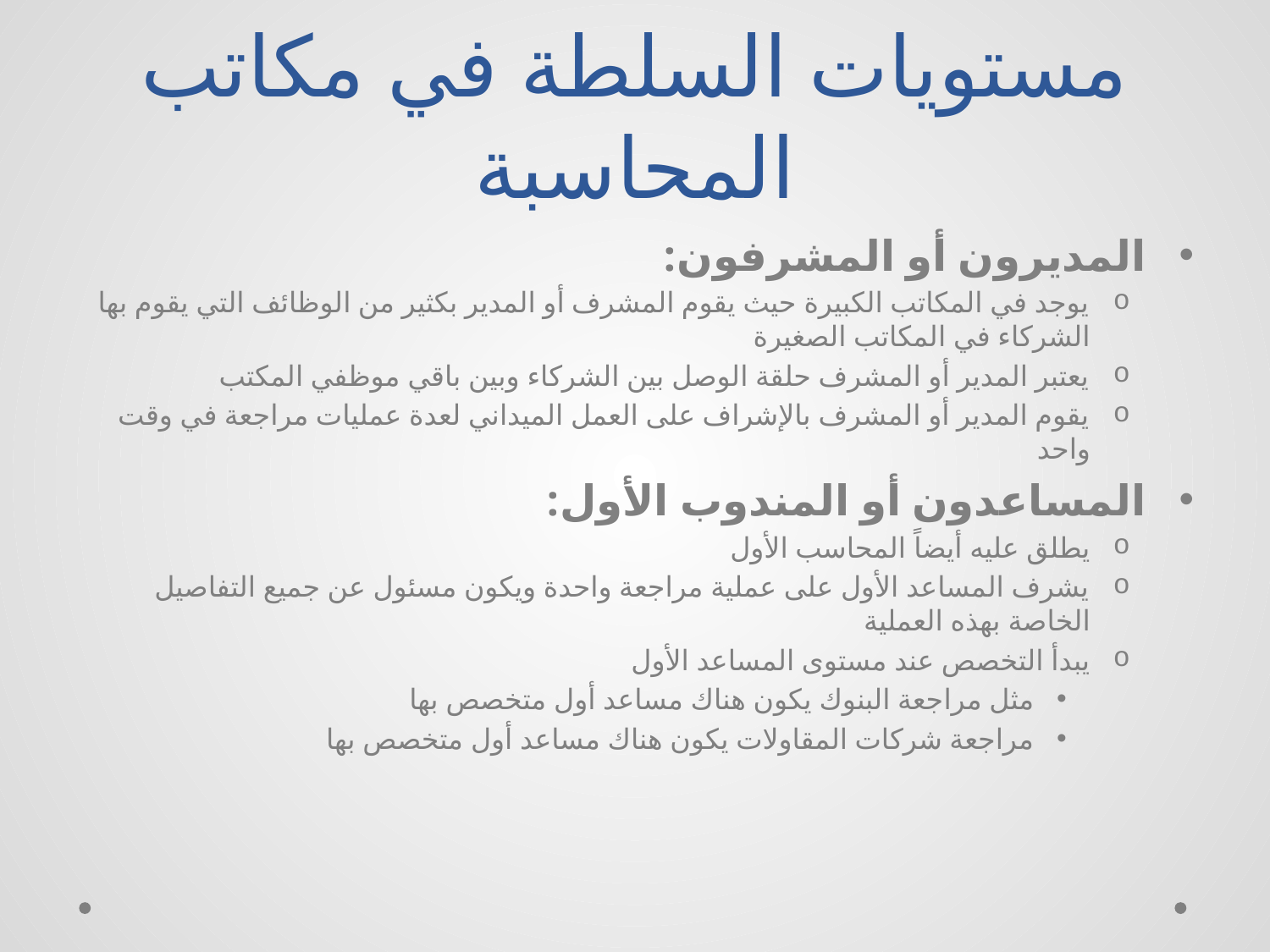

# مستويات السلطة في مكاتب المحاسبة
المديرون أو المشرفون:
يوجد في المكاتب الكبيرة حيث يقوم المشرف أو المدير بكثير من الوظائف التي يقوم بها الشركاء في المكاتب الصغيرة
يعتبر المدير أو المشرف حلقة الوصل بين الشركاء وبين باقي موظفي المكتب
يقوم المدير أو المشرف بالإشراف على العمل الميداني لعدة عمليات مراجعة في وقت واحد
المساعدون أو المندوب الأول:
يطلق عليه أيضاً المحاسب الأول
يشرف المساعد الأول على عملية مراجعة واحدة ويكون مسئول عن جميع التفاصيل الخاصة بهذه العملية
يبدأ التخصص عند مستوى المساعد الأول
مثل مراجعة البنوك يكون هناك مساعد أول متخصص بها
مراجعة شركات المقاولات يكون هناك مساعد أول متخصص بها